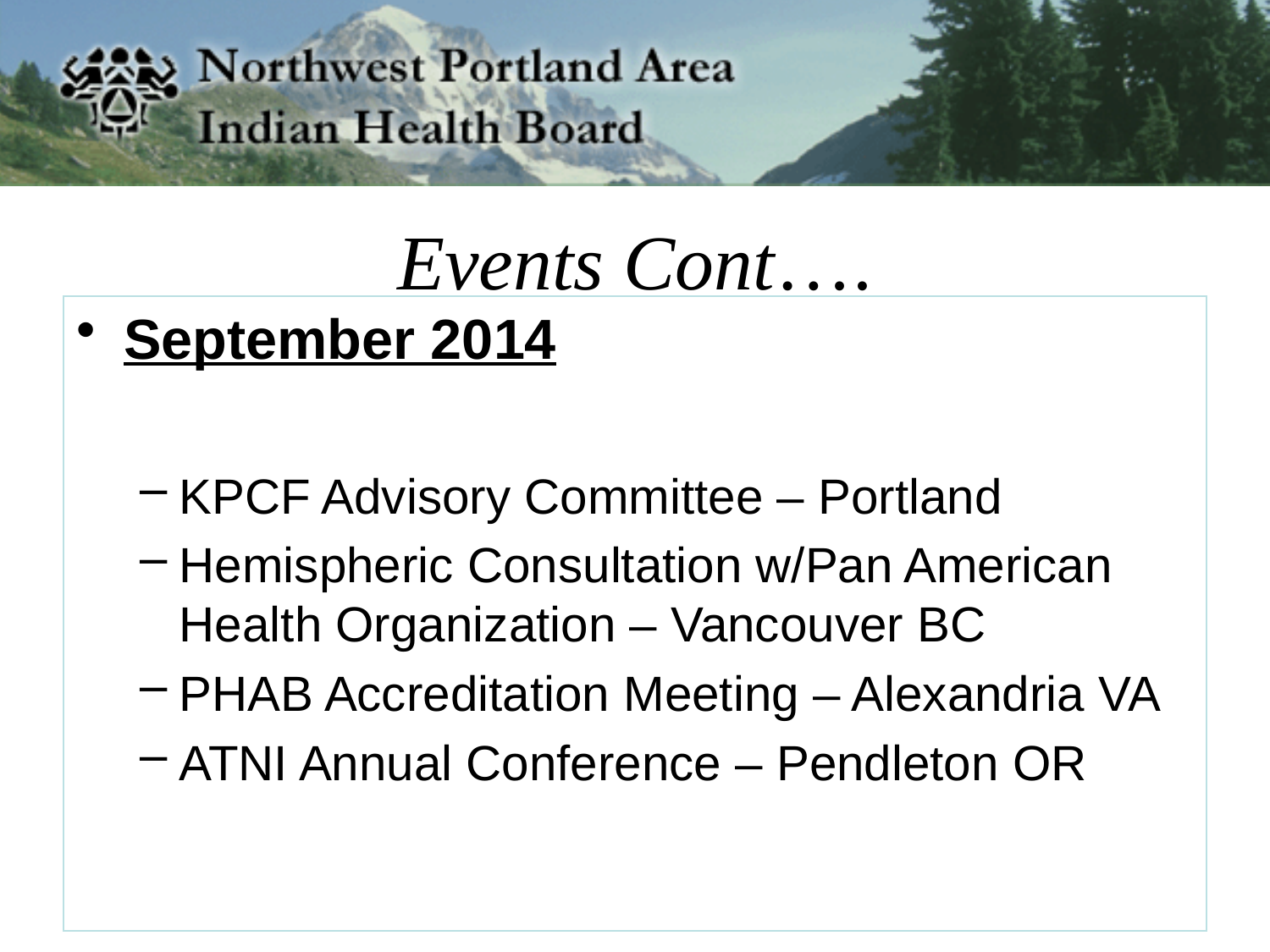

# Events Cont….
September 2014

KPCF Advisory Committee – Portland
Hemispheric Consultation w/Pan American Health Organization – Vancouver BC
PHAB Accreditation Meeting – Alexandria VA
ATNI Annual Conference – Pendleton OR